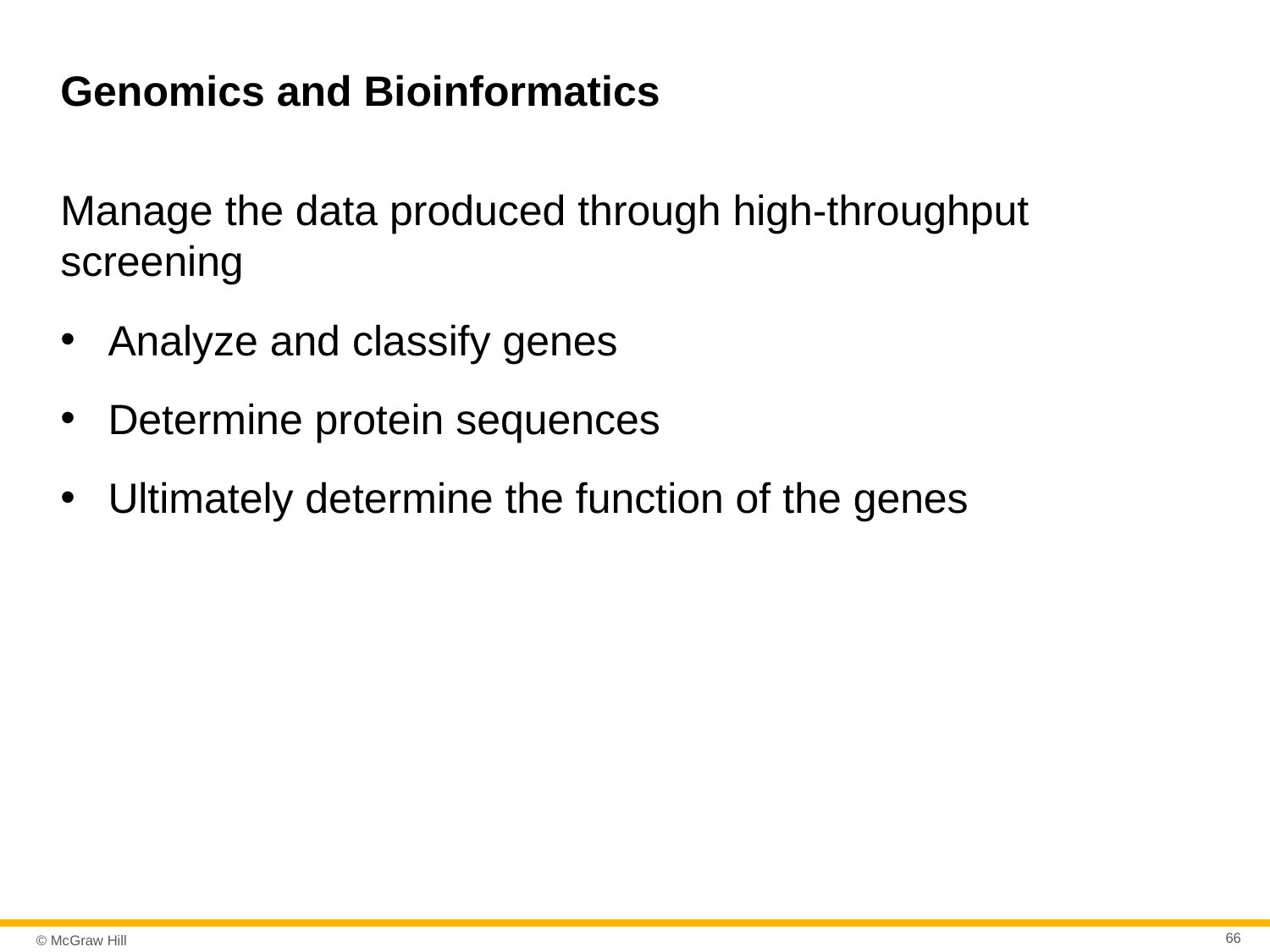

# Genomics and Bioinformatics
Manage the data produced through high-throughput screening
Analyze and classify genes
Determine protein sequences
Ultimately determine the function of the genes